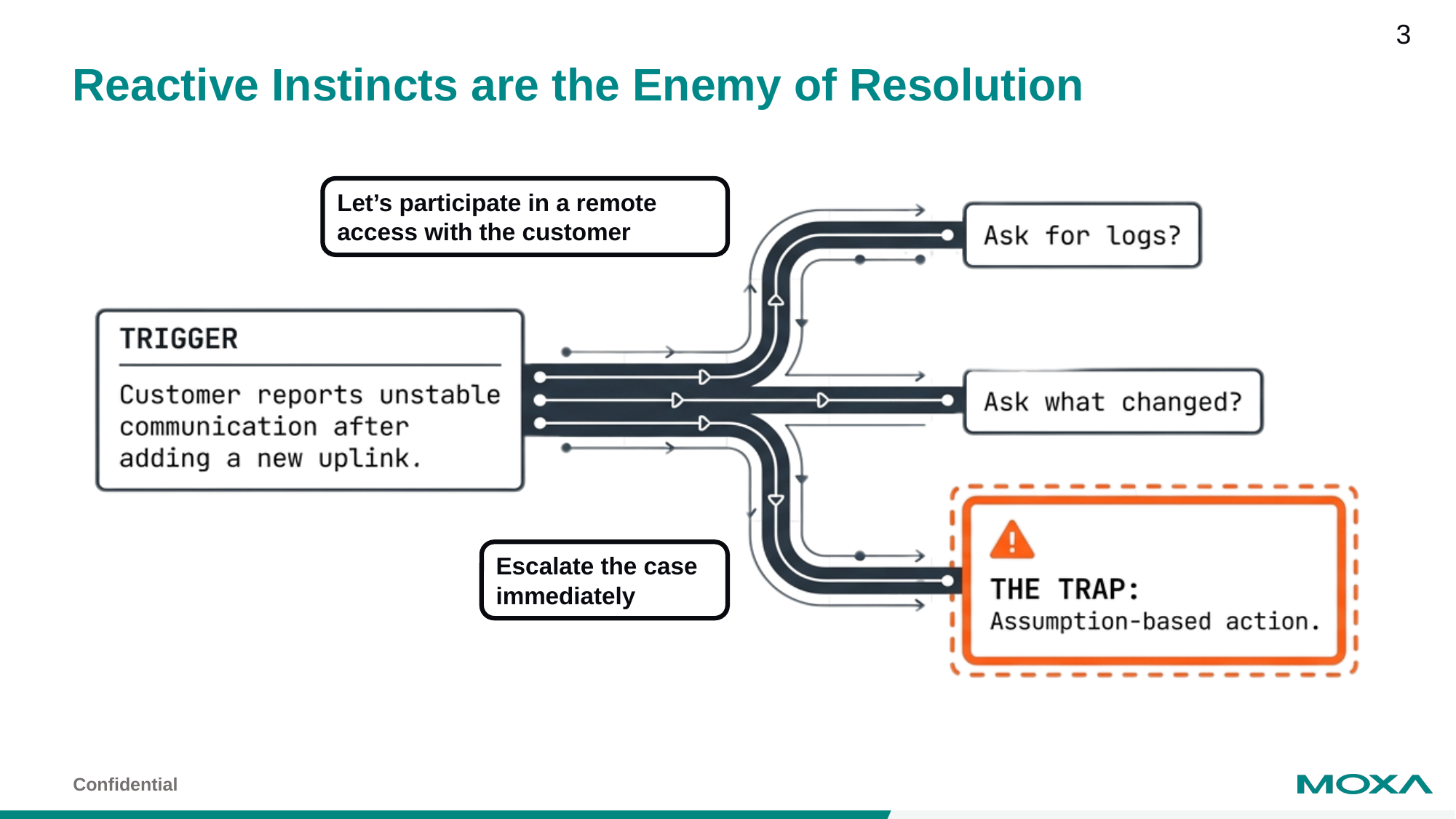

# Reactive Instincts are the Enemy of Resolution
Let’s participate in a remote access with the customer

Escalate the case immediately